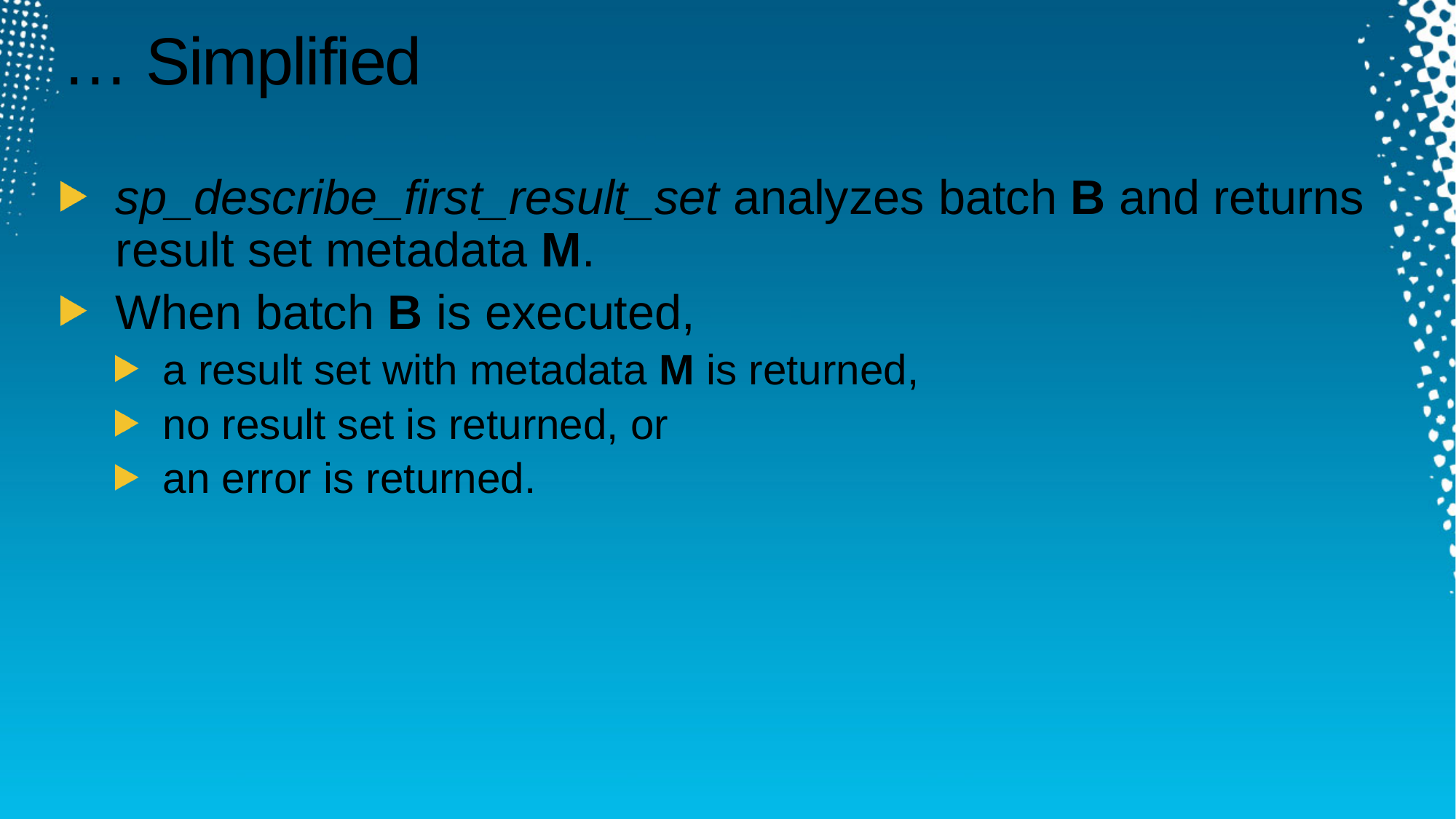

# … Simplified
sp_describe_first_result_set analyzes batch B and returns result set metadata M.
When batch B is executed,
a result set with metadata M is returned,
no result set is returned, or
an error is returned.